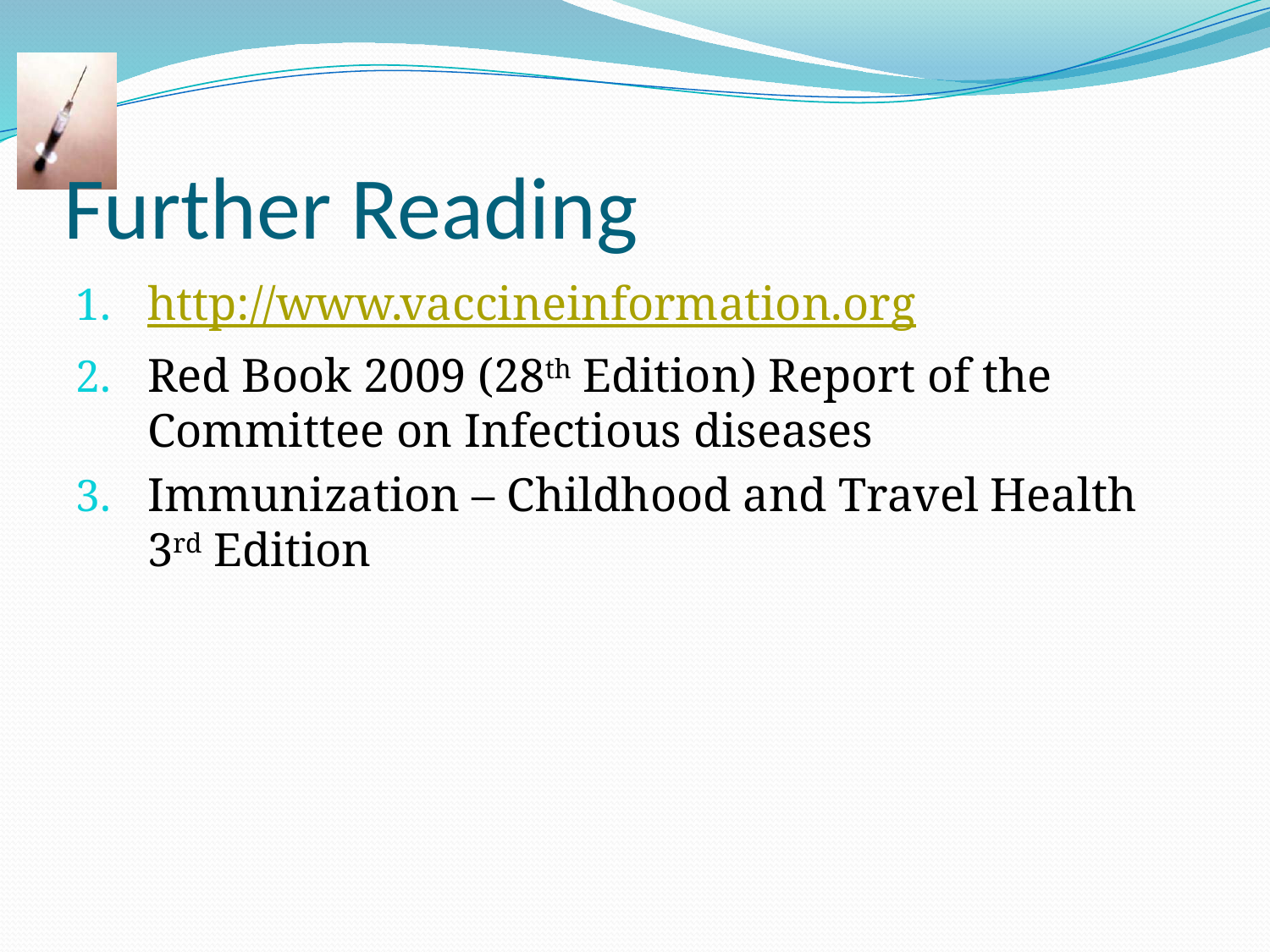

# Further Reading
http://www.vaccineinformation.org
Red Book 2009 (28th Edition) Report of the Committee on Infectious diseases
Immunization – Childhood and Travel Health 3rd Edition